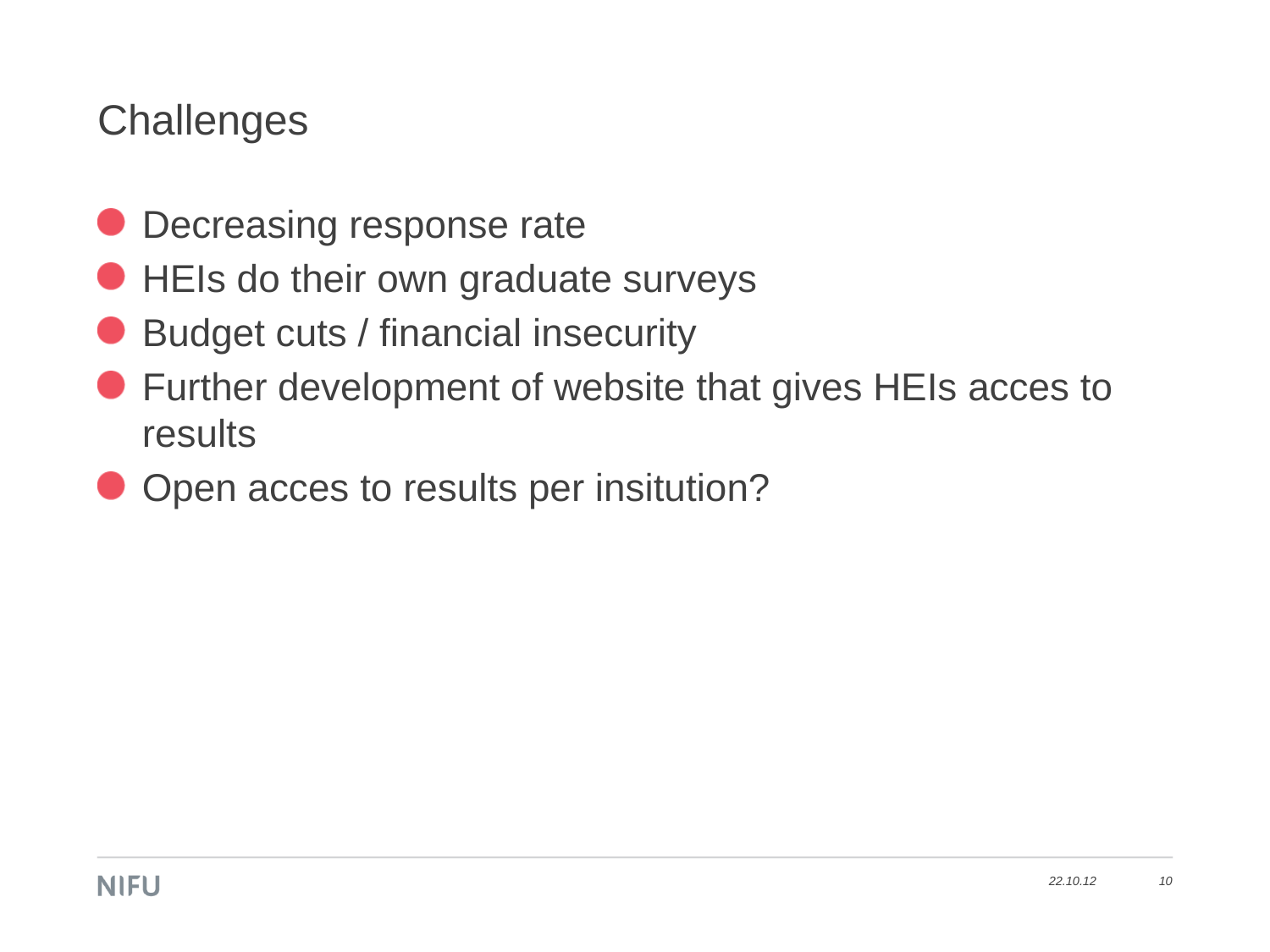

# Challenges
Decreasing response rate
HEIs do their own graduate surveys
Budget cuts / financial insecurity
Further development of website that gives HEIs acces to results
Open acces to results per insitution?
22.10.12
10